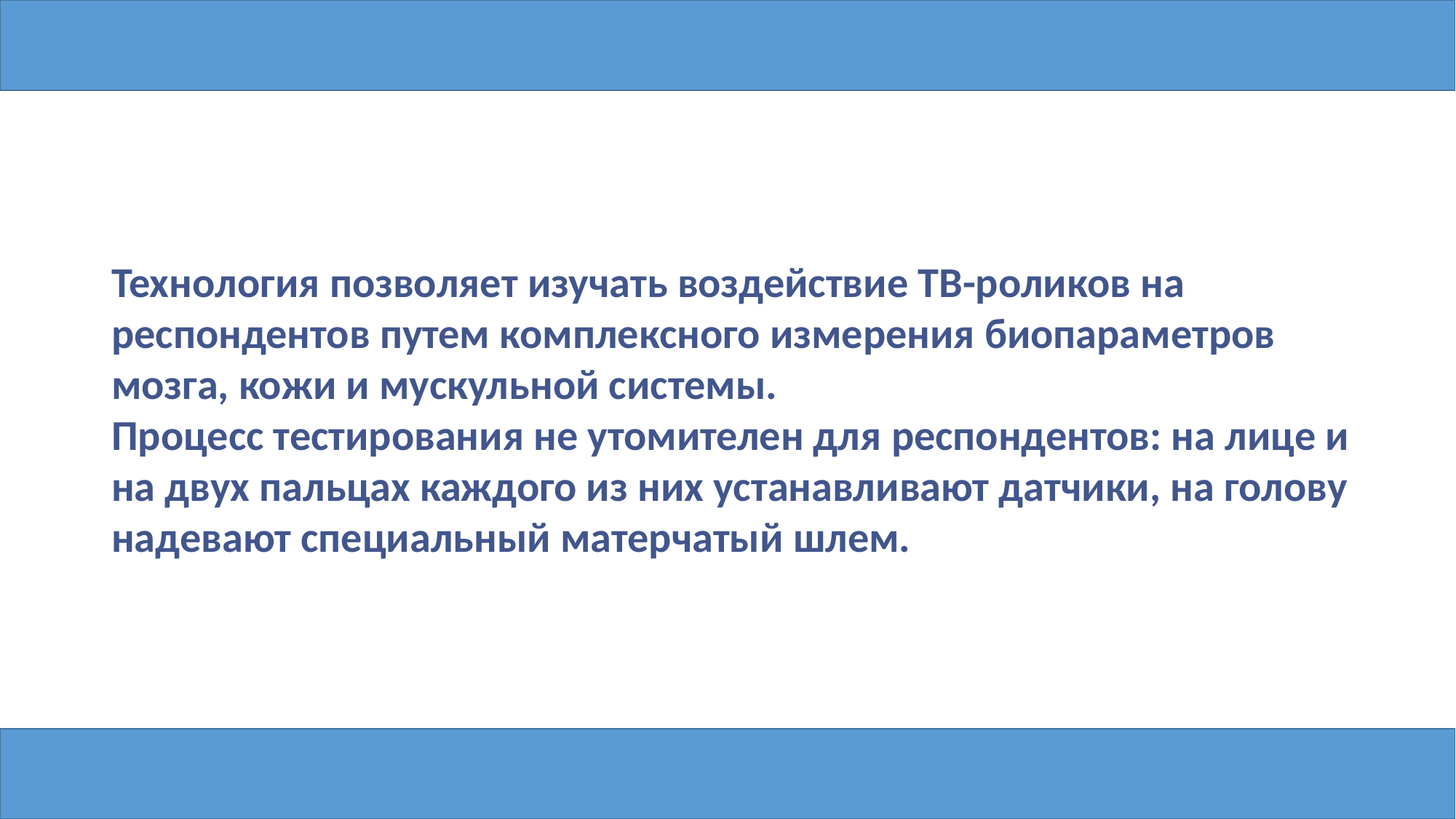

Технология позволяет изучать воздействие ТВ-роликов на респондентов путем комплексного измерения биопараметров мозга, кожи и мускульной системы.
Процесс тестирования не утомителен для респондентов: на лице и на двух пальцах каждого из них устанавливают датчики, на голову надевают специальный матерчатый шлем.